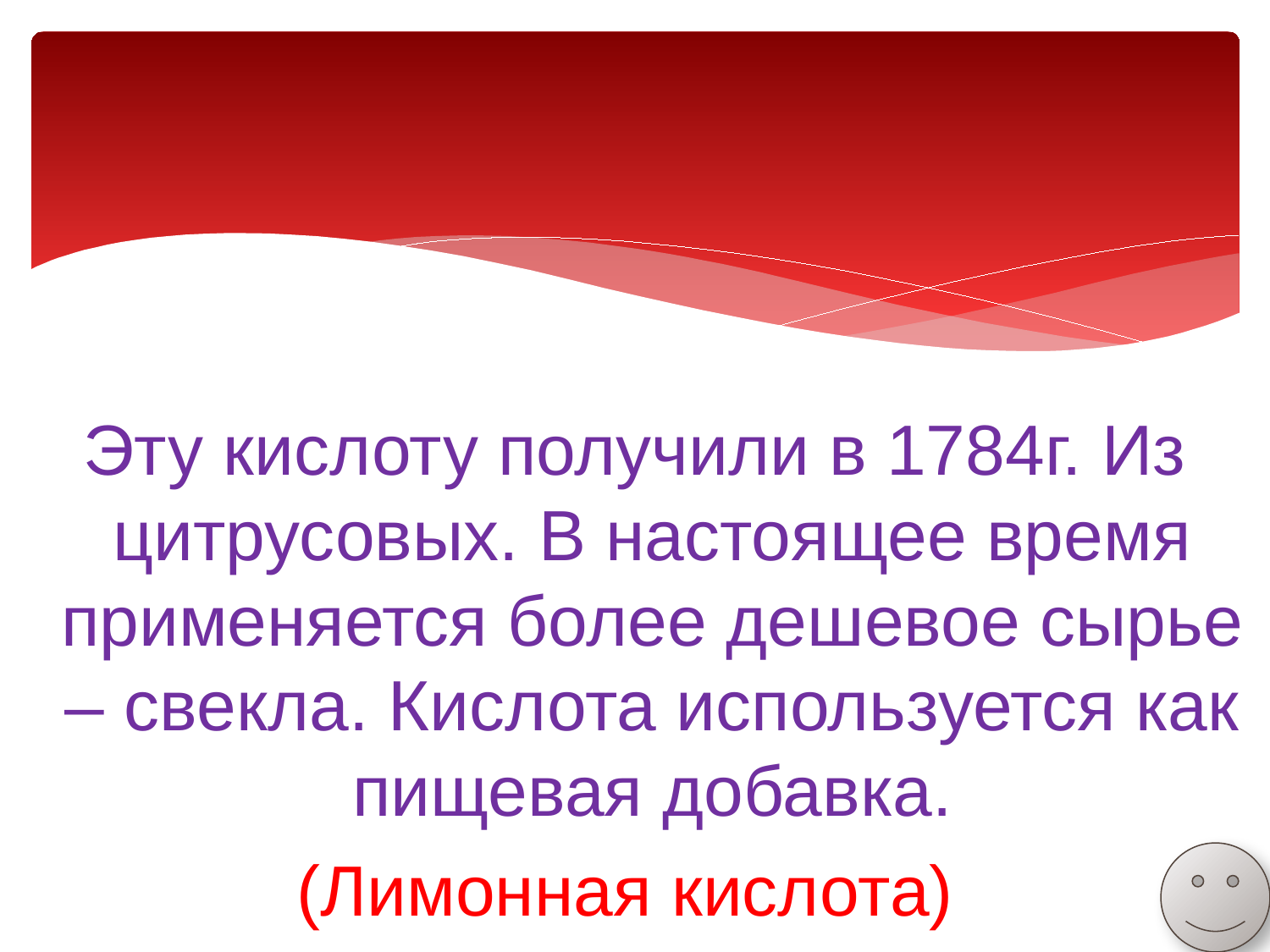

Эту кислоту получили в 1784г. Из цитрусовых. В настоящее время применяется более дешевое сырье – свекла. Кислота используется как пищевая добавка.
(Лимонная кислота)
#